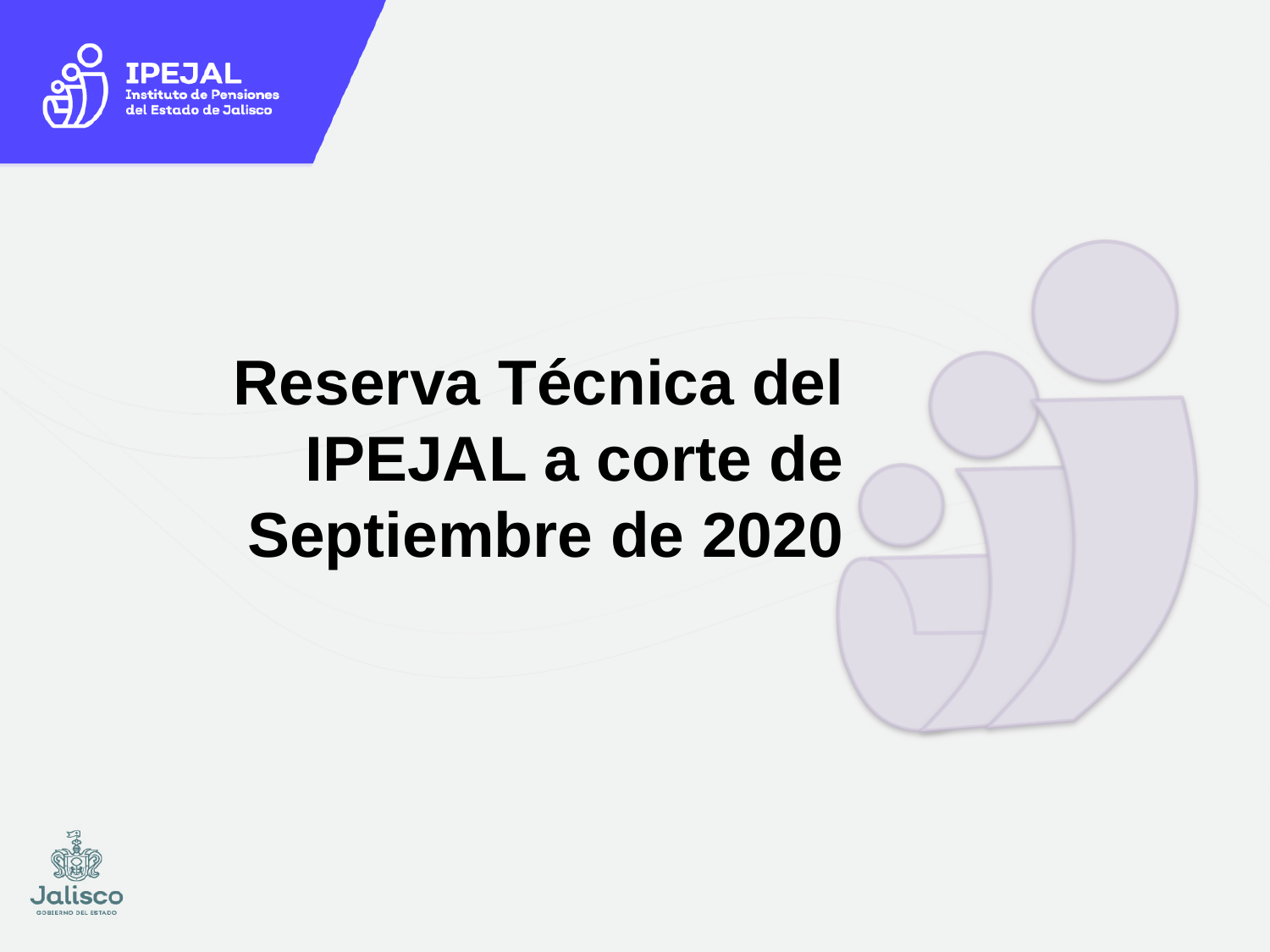

# Reserva Técnica del IPEJAL a corte de Septiembre de 2020